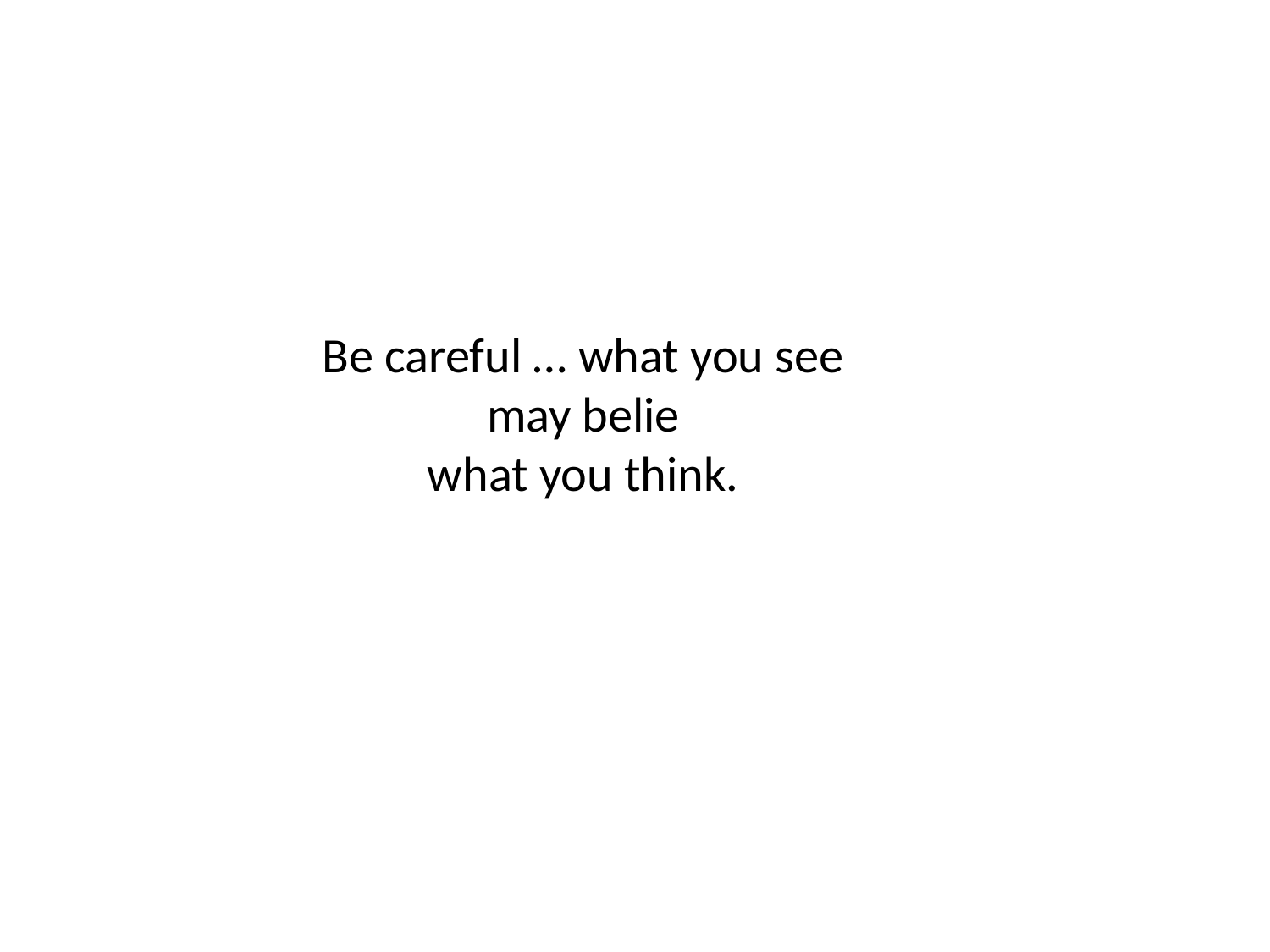

Be careful … what you see
may belie
what you think.